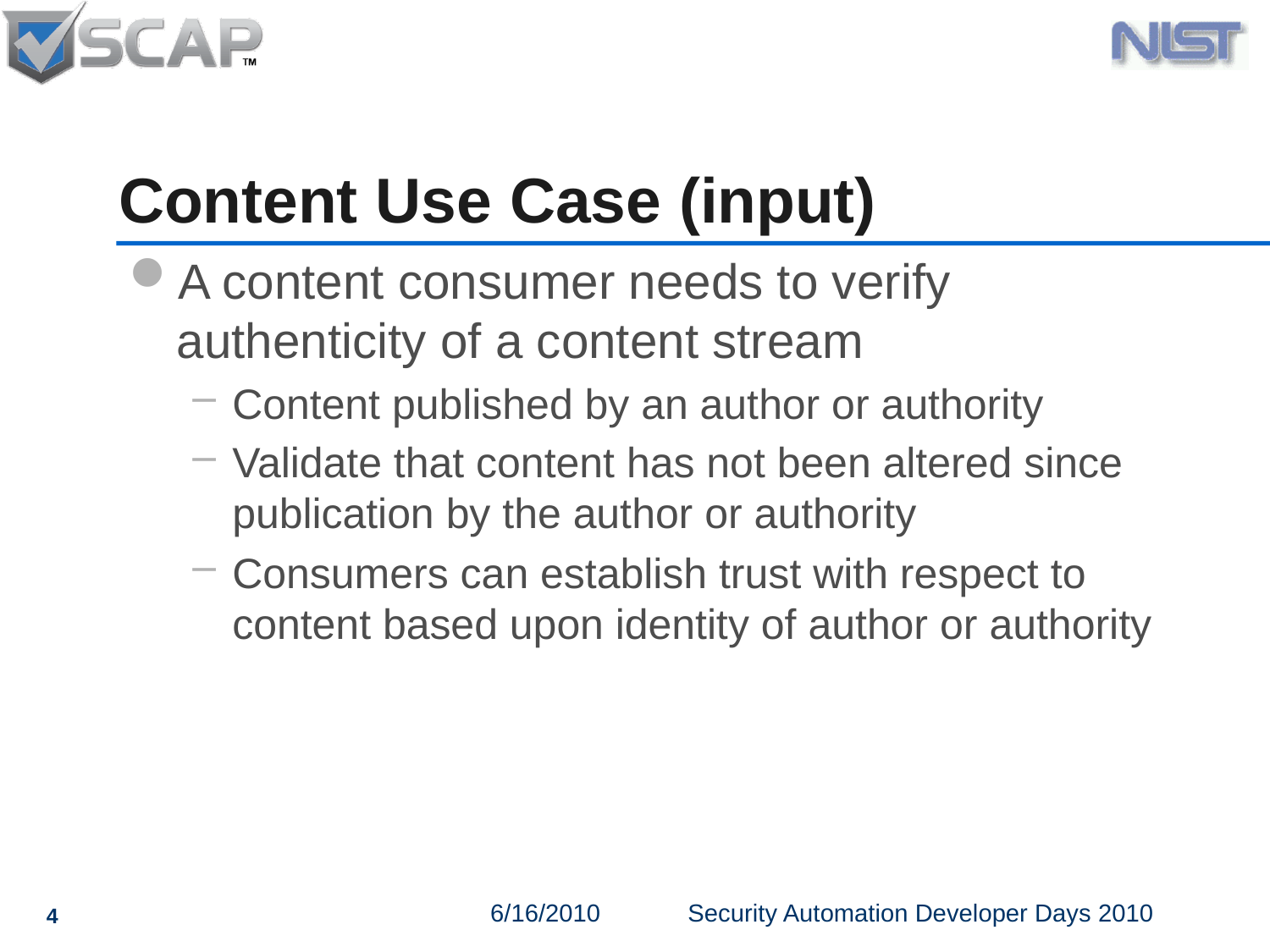

# Content Use Case (input)
A content consumer needs to verify authenticity of a content stream
Content published by an author or authority
Validate that content has not been altered since publication by the author or authority
Consumers can establish trust with respect to content based upon identity of author or authority
4
6/16/2010
Security Automation Developer Days 2010